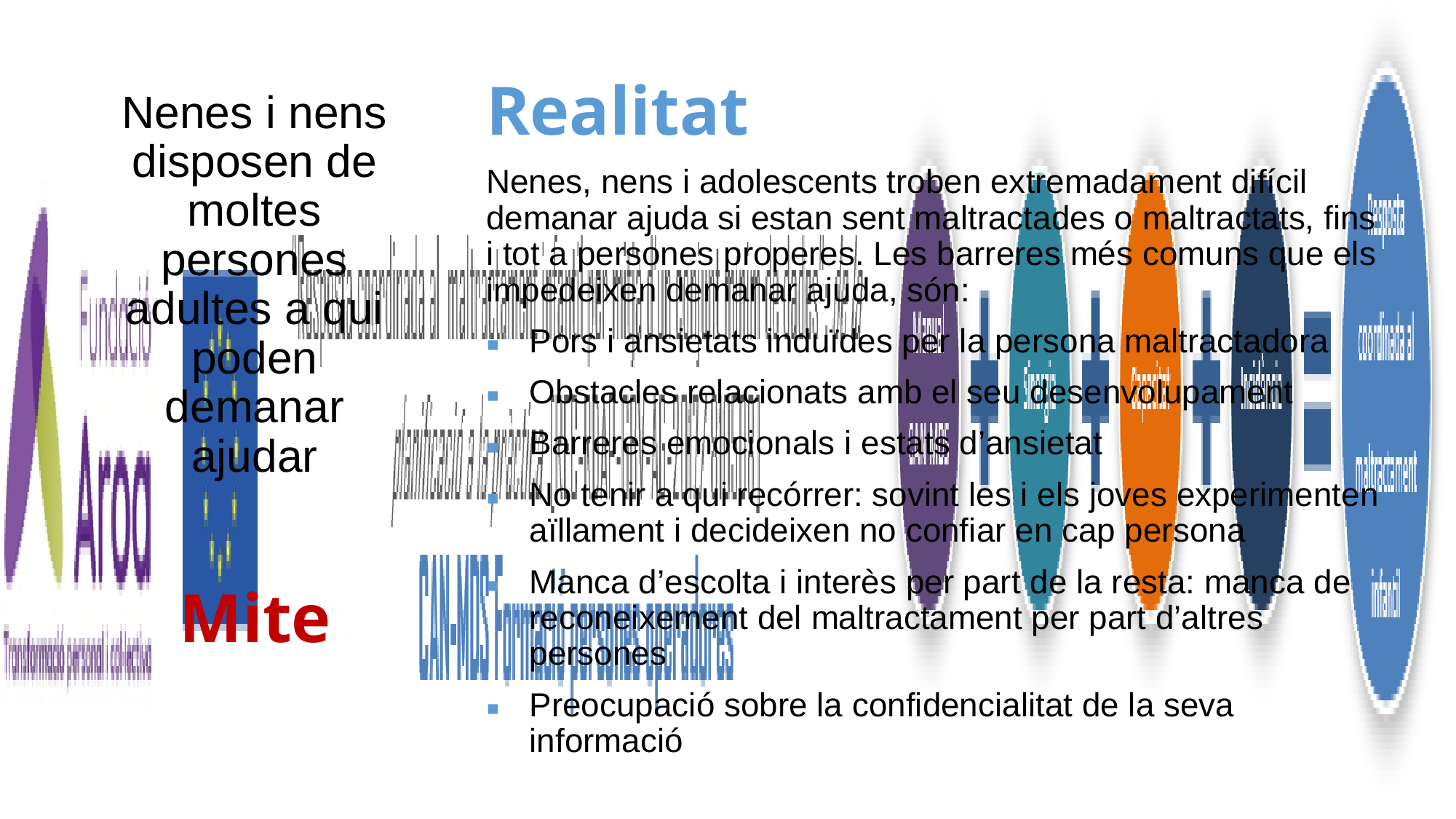

Realitat
Nenes, nens i adolescents troben extremadament difícil demanar ajuda si estan sent maltractades o maltractats, fins i tot a persones properes. Les barreres més comuns que els impedeixen demanar ajuda, són:
Pors i ansietats induïdes per la persona maltractadora
Obstacles relacionats amb el seu desenvolupament
Barreres emocionals i estats d’ansietat
No tenir a qui recórrer: sovint les i els joves experimenten aïllament i decideixen no confiar en cap persona
Manca d’escolta i interès per part de la resta: manca de reconeixement del maltractament per part d’altres persones
Preocupació sobre la confidencialitat de la seva informació
Nenes i nens disposen de moltes persones adultes a qui poden demanar ajudar
Mite